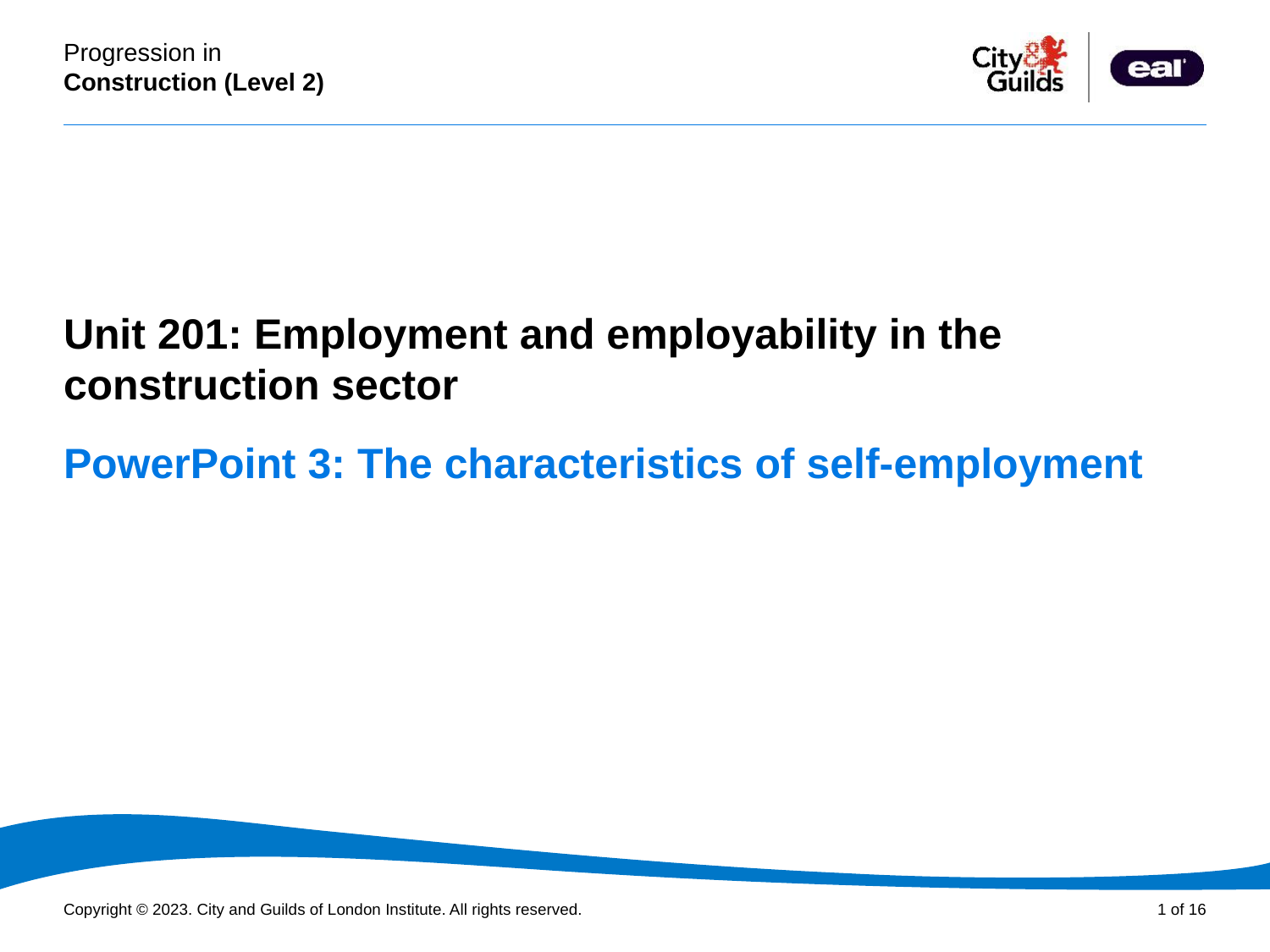

PowerPoint presentation
Unit 201: Employment and employability in the construction sector
# PowerPoint 3: The characteristics of self-employment